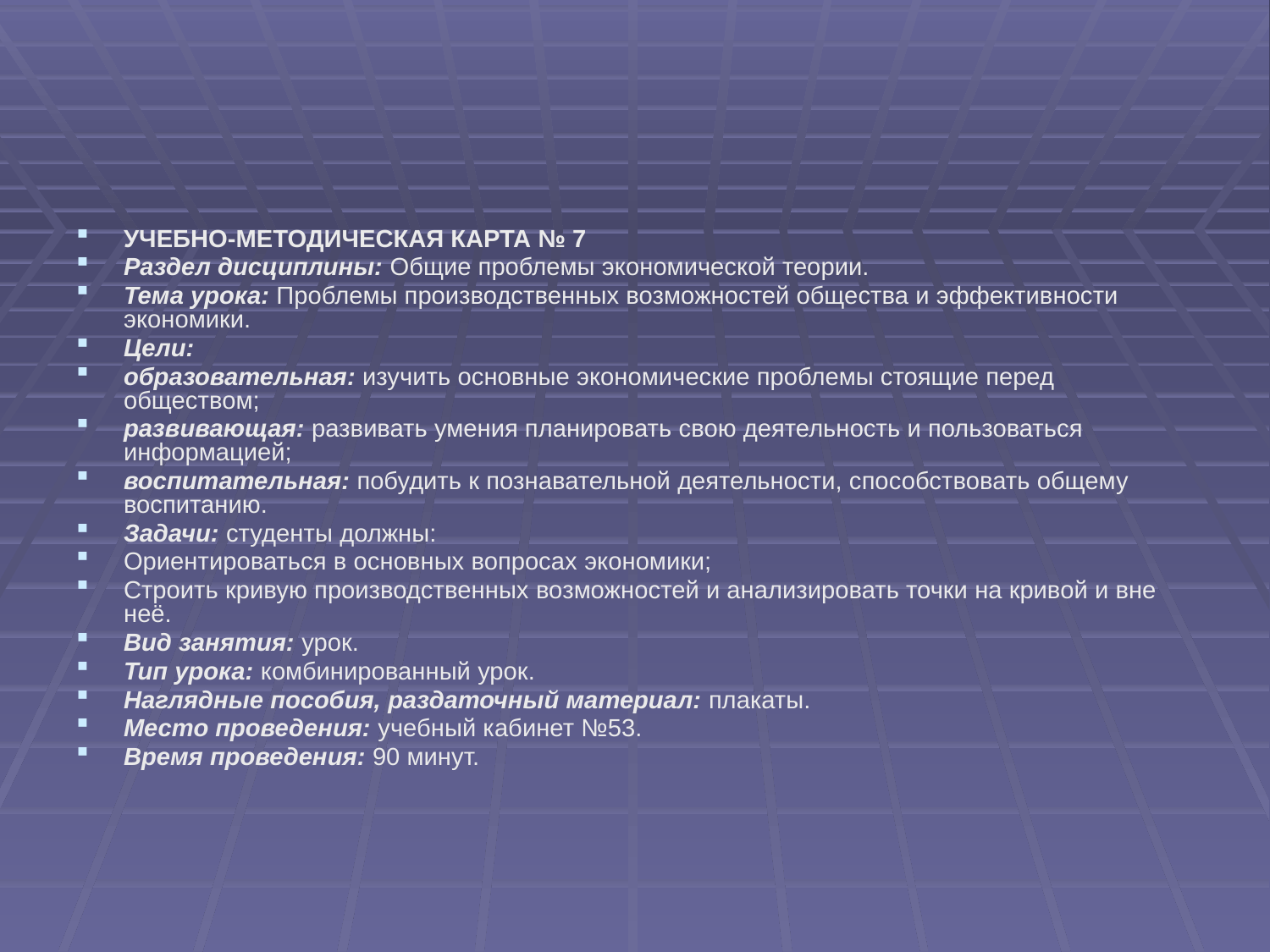

#
УЧЕБНО-МЕТОДИЧЕСКАЯ КАРТА № 7
Раздел дисциплины: Общие проблемы экономической теории.
Тема урока: Проблемы производственных возможностей общества и эффективности экономики.
Цели:
образовательная: изучить основные экономические проблемы стоящие перед обществом;
развивающая: развивать умения планировать свою деятельность и пользоваться информацией;
воспитательная: побудить к познавательной деятельности, способствовать общему воспитанию.
Задачи: студенты должны:
Ориентироваться в основных вопросах экономики;
Строить кривую производственных возможностей и анализировать точки на кривой и вне неё.
Вид занятия: урок.
Тип урока: комбинированный урок.
Наглядные пособия, раздаточный материал: плакаты.
Место проведения: учебный кабинет №53.
Время проведения: 90 минут.